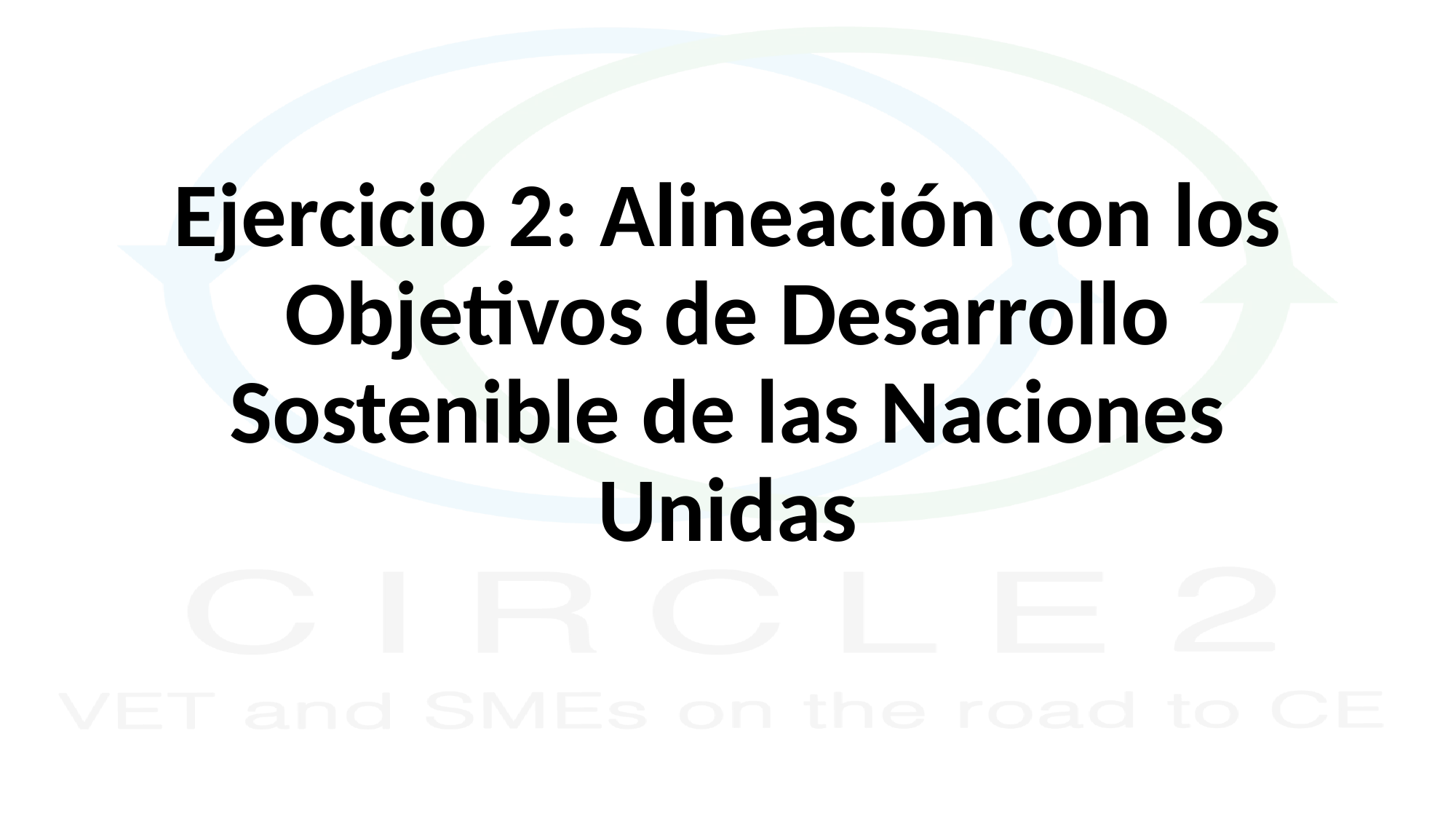

# Ejercicio 2: Alineación con los Objetivos de Desarrollo Sostenible de las Naciones Unidas